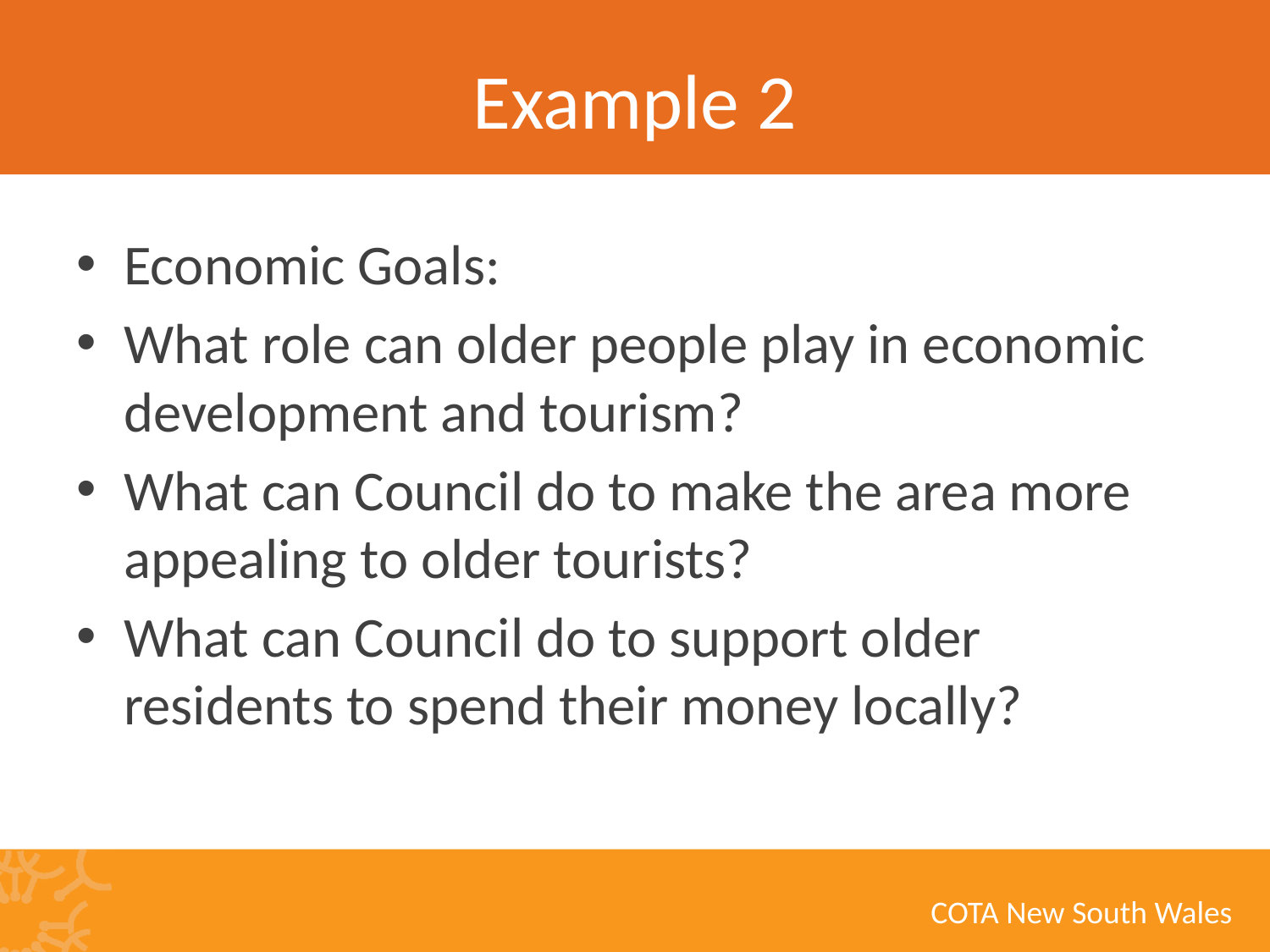

# Example 2
Economic Goals:
What role can older people play in economic development and tourism?
What can Council do to make the area more appealing to older tourists?
What can Council do to support older residents to spend their money locally?